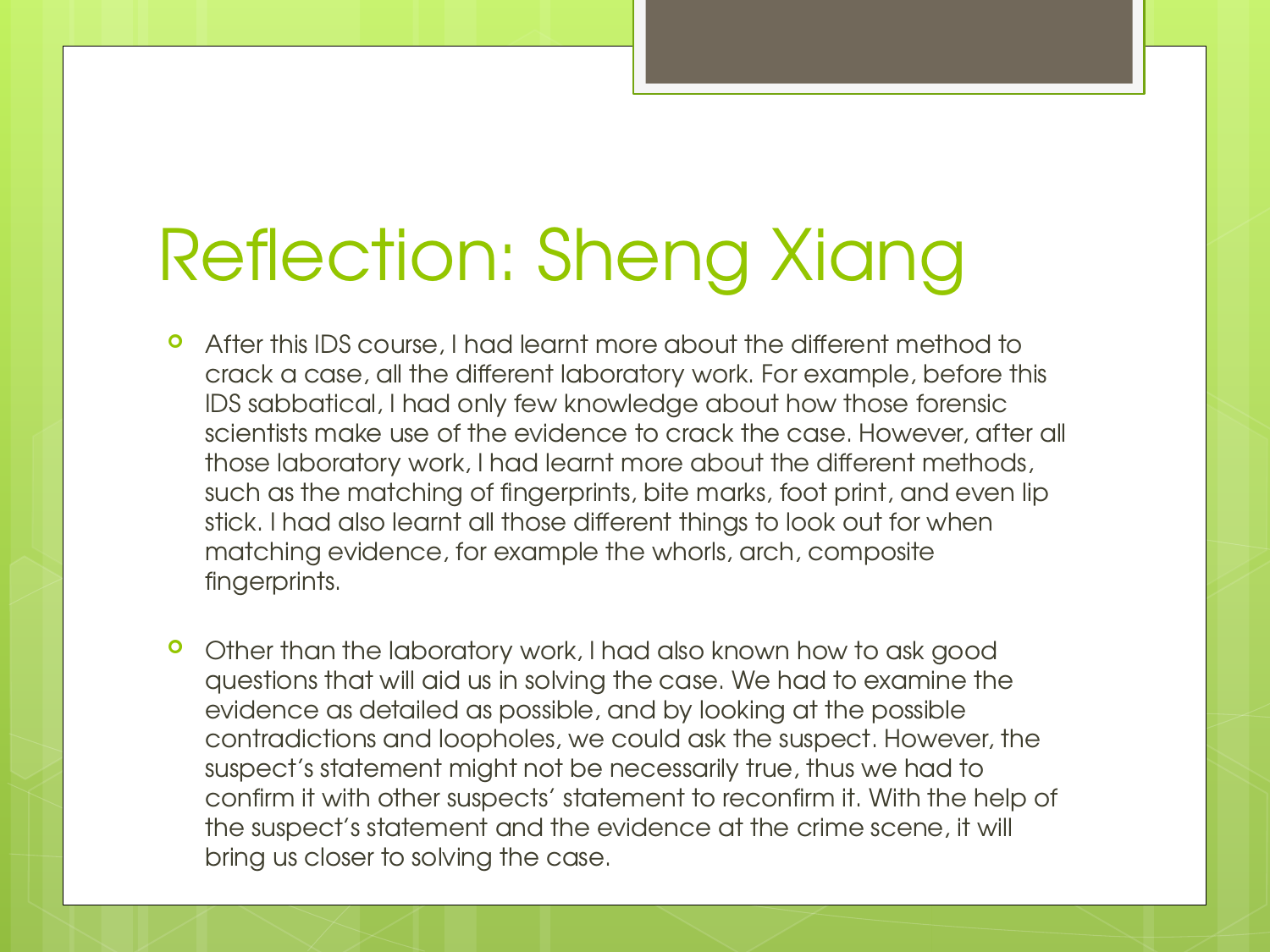

# Reflection: Sheng Xiang
After this IDS course, I had learnt more about the different method to crack a case, all the different laboratory work. For example, before this IDS sabbatical, I had only few knowledge about how those forensic scientists make use of the evidence to crack the case. However, after all those laboratory work, I had learnt more about the different methods, such as the matching of fingerprints, bite marks, foot print, and even lip stick. I had also learnt all those different things to look out for when matching evidence, for example the whorls, arch, composite fingerprints.

Other than the laboratory work, I had also known how to ask good questions that will aid us in solving the case. We had to examine the evidence as detailed as possible, and by looking at the possible contradictions and loopholes, we could ask the suspect. However, the suspect’s statement might not be necessarily true, thus we had to confirm it with other suspects’ statement to reconfirm it. With the help of the suspect’s statement and the evidence at the crime scene, it will bring us closer to solving the case.